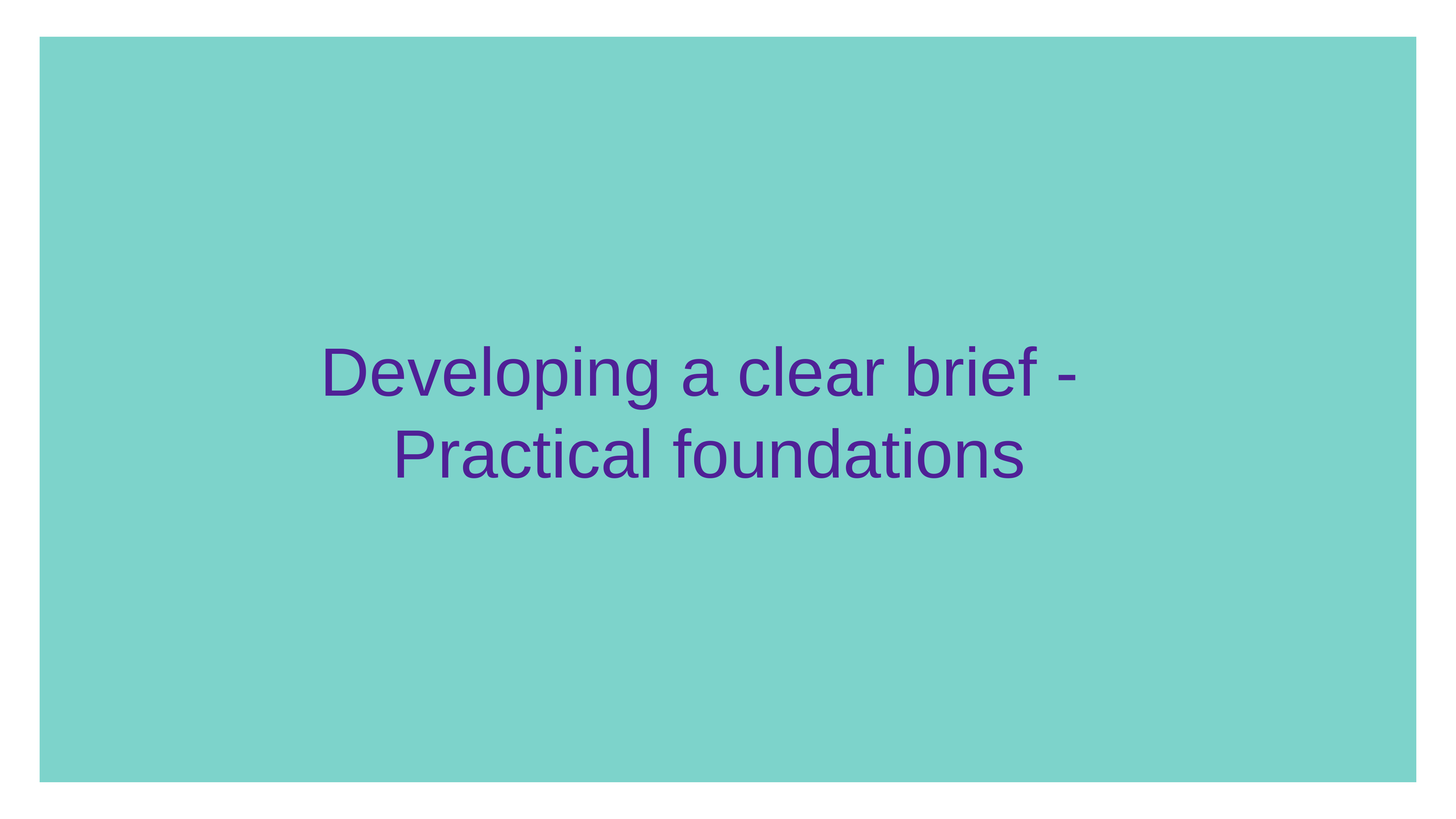

Developing a clear brief -
Practical foundations